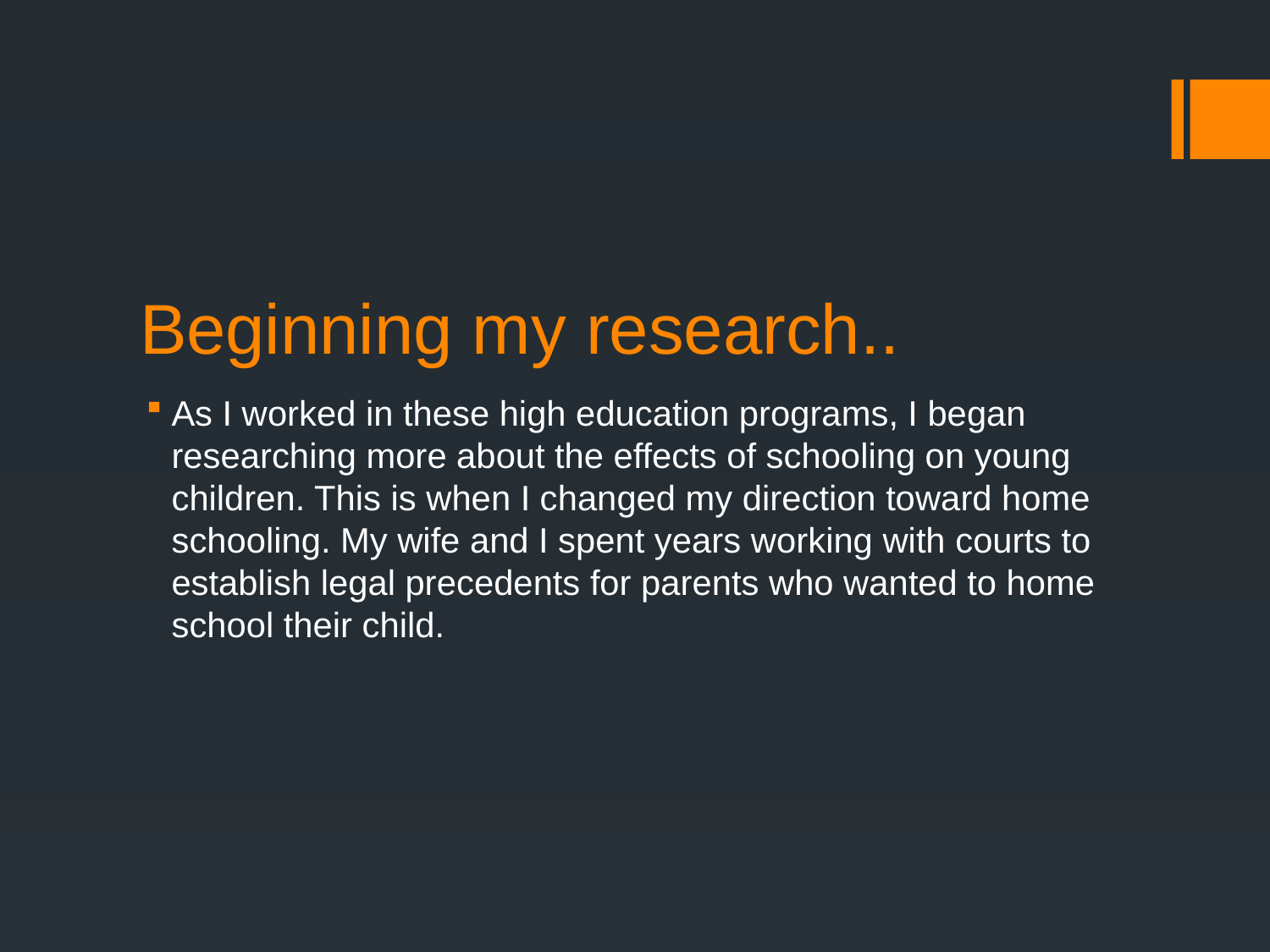

# Beginning my research..
As I worked in these high education programs, I began researching more about the effects of schooling on young children. This is when I changed my direction toward home schooling. My wife and I spent years working with courts to establish legal precedents for parents who wanted to home school their child.